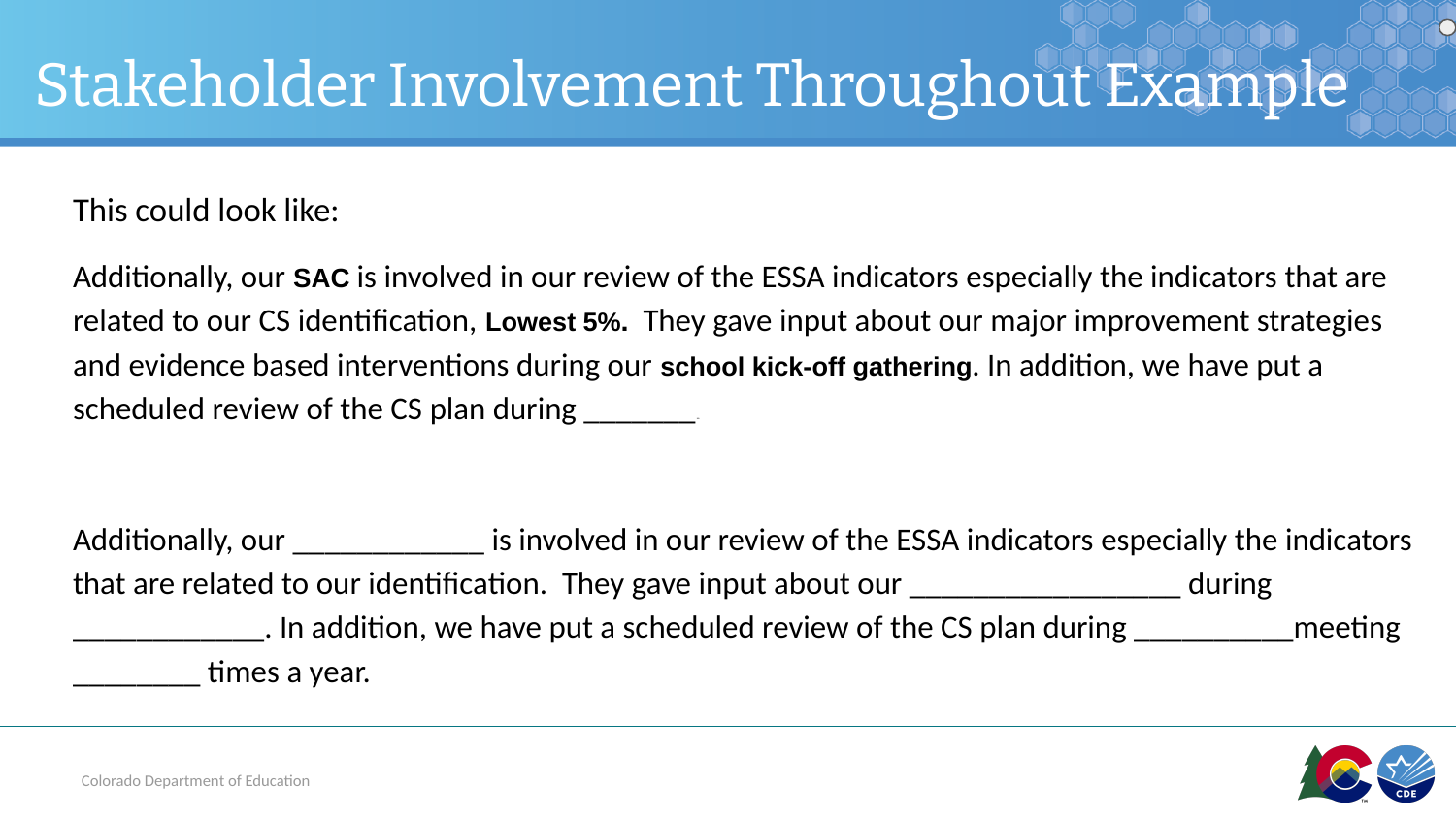

# Stakeholder Involvement Throughout Example
This could look like:
Additionally, our SAC is involved in our review of the ESSA indicators especially the indicators that are related to our CS identification, Lowest 5%.  They gave input about our major improvement strategies and evidence based interventions during our school kick-off gathering. In addition, we have put a scheduled review of the CS plan during _______3.5.

Additionally, our ____________ is involved in our review of the ESSA indicators especially the indicators that are related to our identification.  They gave input about our _________________ during  ____________. In addition, we have put a scheduled review of the CS plan during __________meeting ________ times a year.